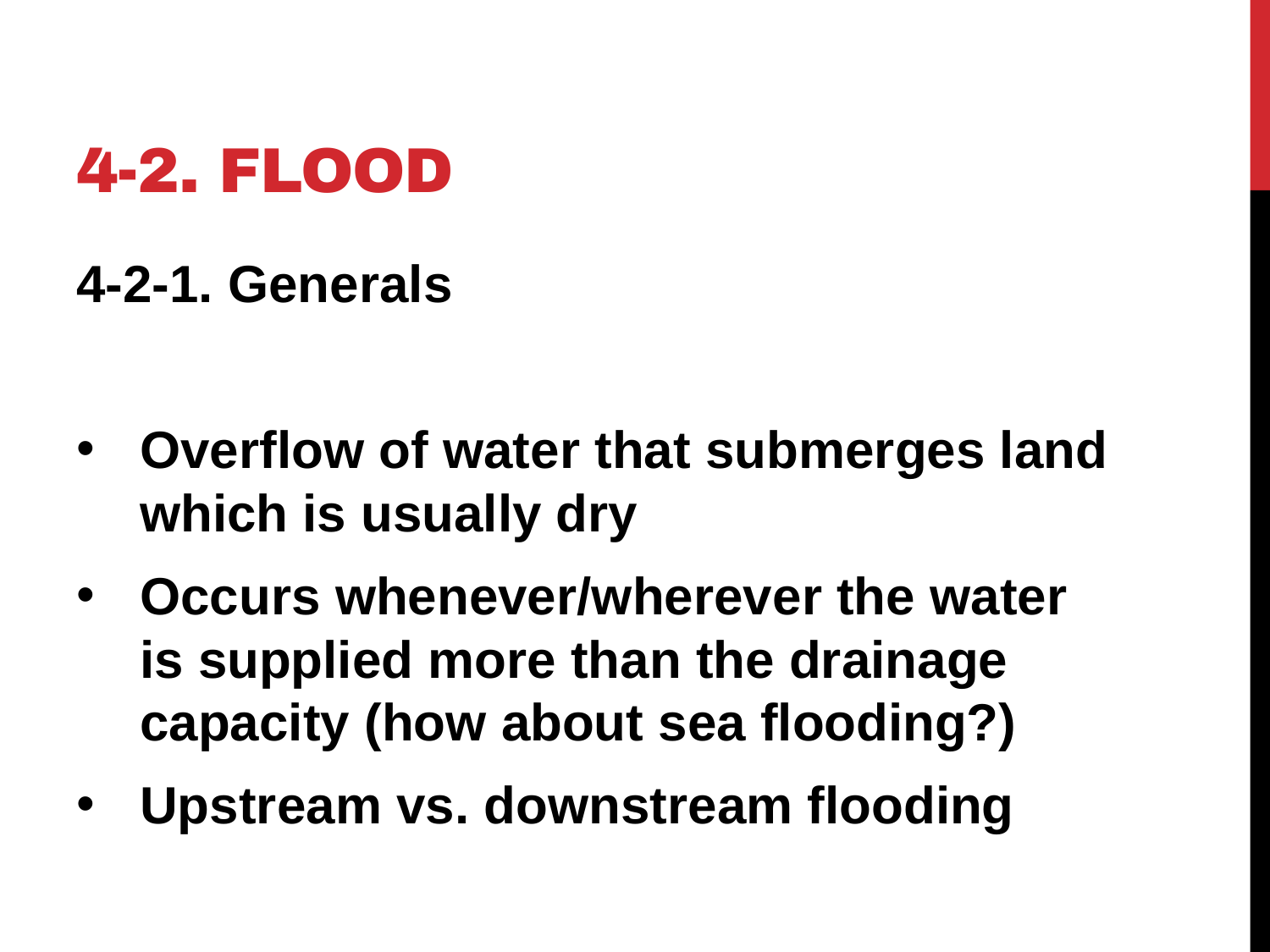

# 4-2. flood
4-2-1. Generals

Overflow of water that submerges land which is usually dry
Occurs whenever/wherever the water is supplied more than the drainage capacity (how about sea flooding?)
Upstream vs. downstream flooding